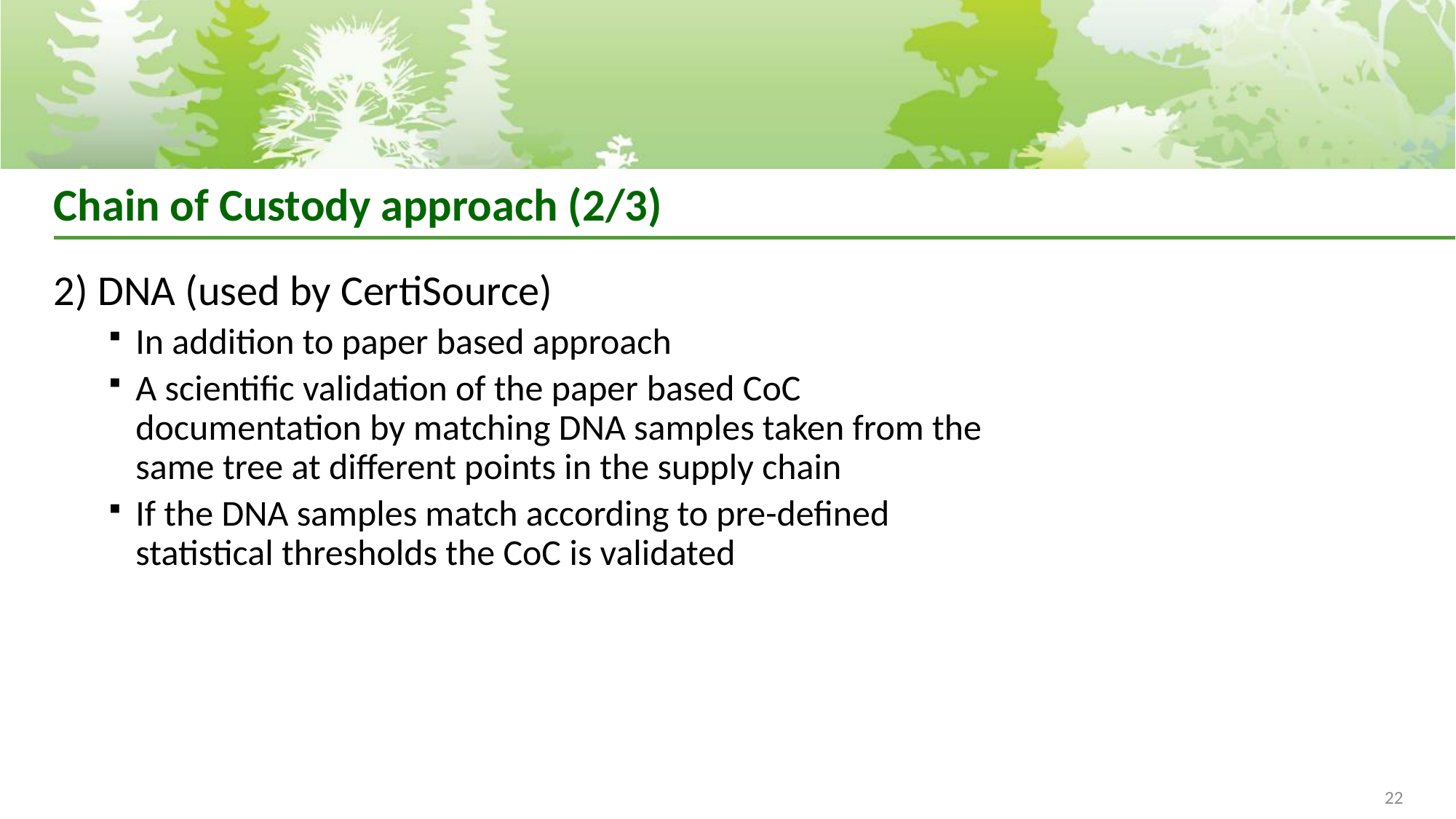

# Chain of Custody approach (2/3)
2) DNA (used by CertiSource)
In addition to paper based approach
A scientific validation of the paper based CoC documentation by matching DNA samples taken from the same tree at different points in the supply chain
If the DNA samples match according to pre-defined statistical thresholds the CoC is validated
22